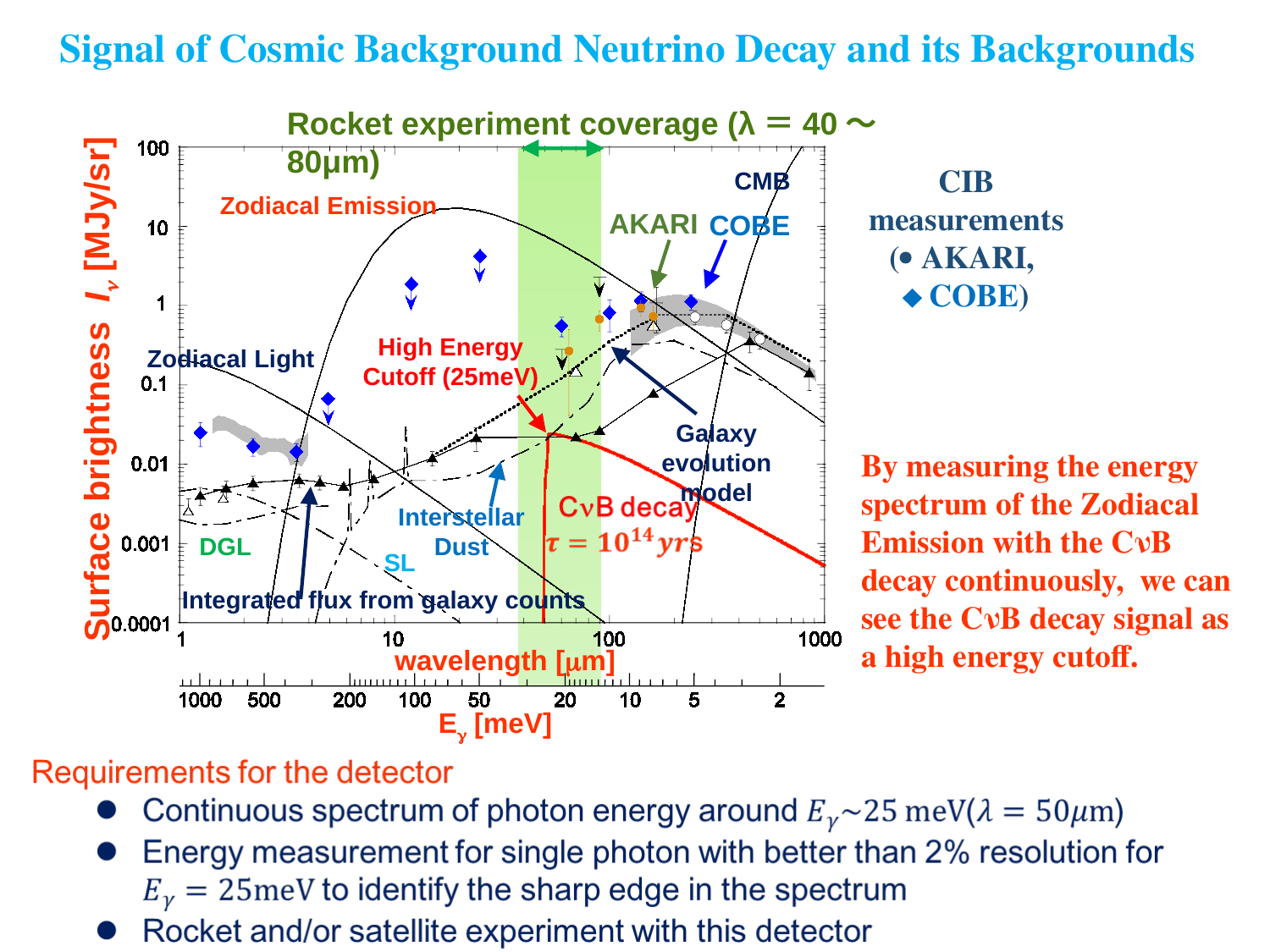

# Signal of Cosmic Background Neutrino Decay and its Backgrounds
Rocket experiment coverage (λ＝40～80μm)

CMB

Zodiacal Emission

Zodiacal Light

Surface brightness  Iν [MJy/sr]

Interstellar Dust

DGL

SL

wavelength [μm]

Eγ [meV]

CIB measurements
(• AKARI,
♦ COBE)
AKARI
COBE

High Energy Cutoff (25meV)

Galaxy evolution model
By measuring the energy spectrum of the Zodiacal Emission with the CνB decay continuously,  we can see the CνB decay signal as a high energy cutoff.

Integrated flux from galaxy counts